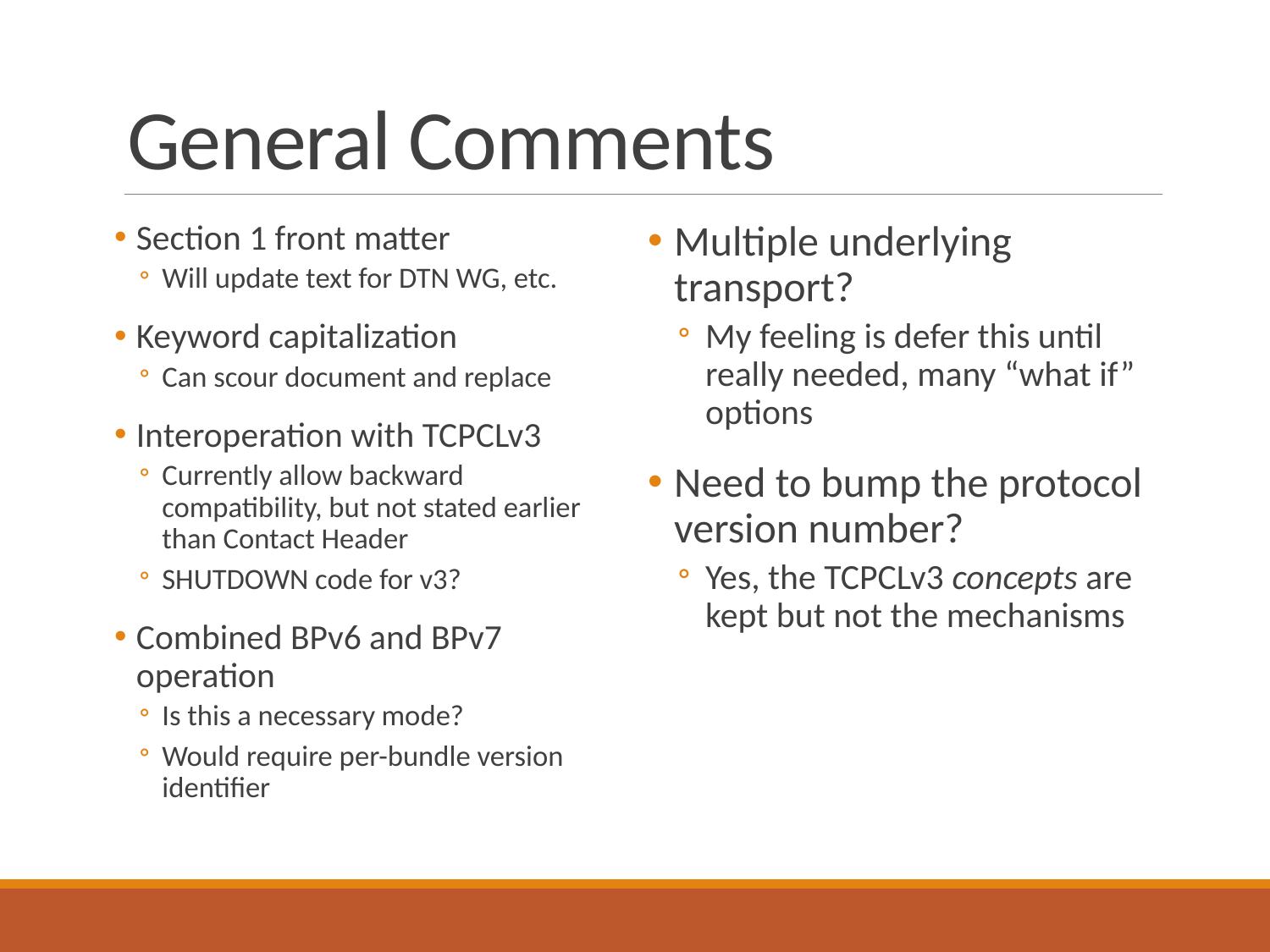

# General Comments
Section 1 front matter
Will update text for DTN WG, etc.
Keyword capitalization
Can scour document and replace
Interoperation with TCPCLv3
Currently allow backward compatibility, but not stated earlier than Contact Header
SHUTDOWN code for v3?
Combined BPv6 and BPv7 operation
Is this a necessary mode?
Would require per-bundle version identifier
Multiple underlying transport?
My feeling is defer this until really needed, many “what if” options
Need to bump the protocol version number?
Yes, the TCPCLv3 concepts are kept but not the mechanisms